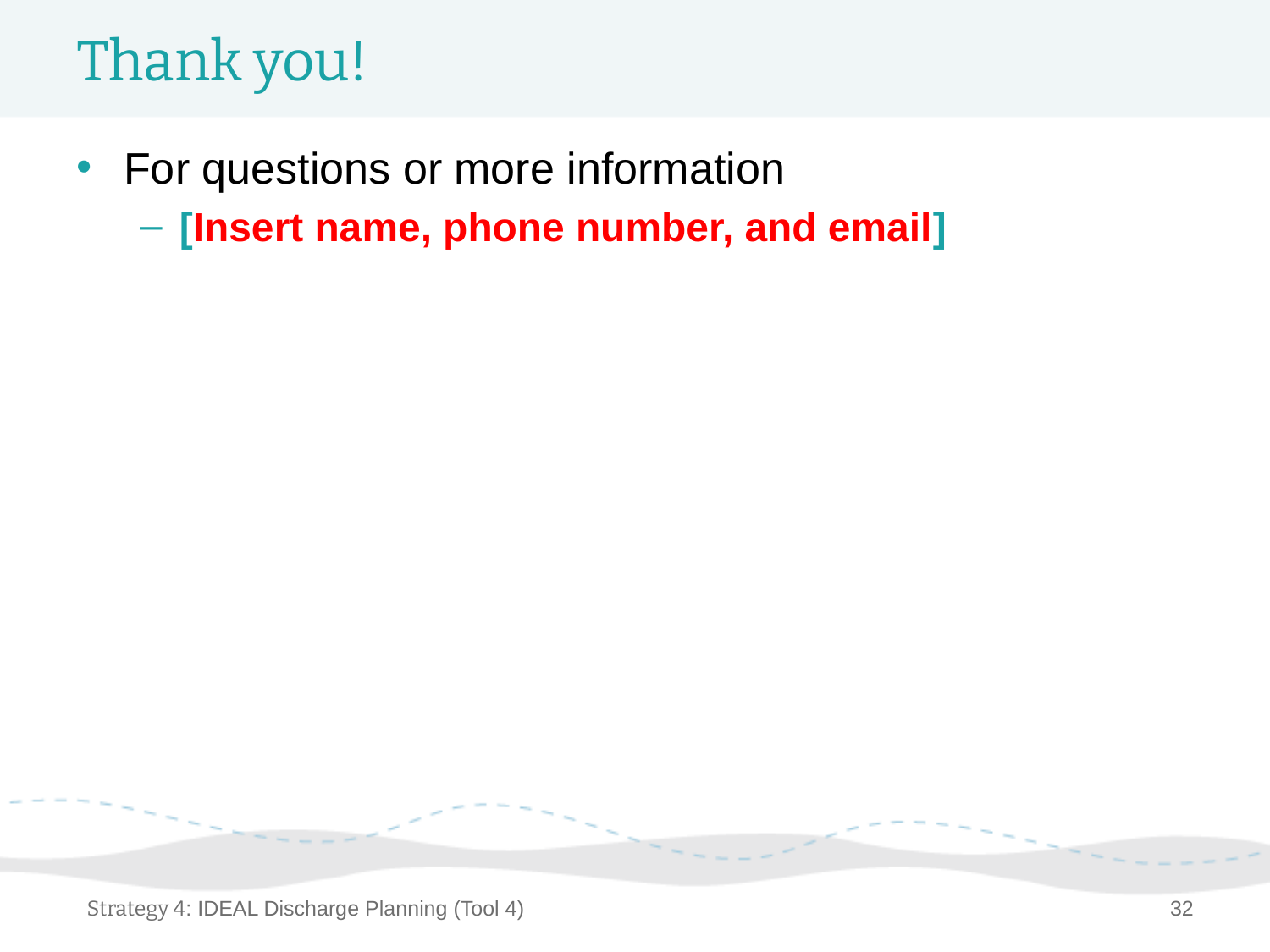

# Thank you!
For questions or more information
[Insert name, phone number, and email]
Strategy 4: IDEAL Discharge Planning (Tool 4)
32